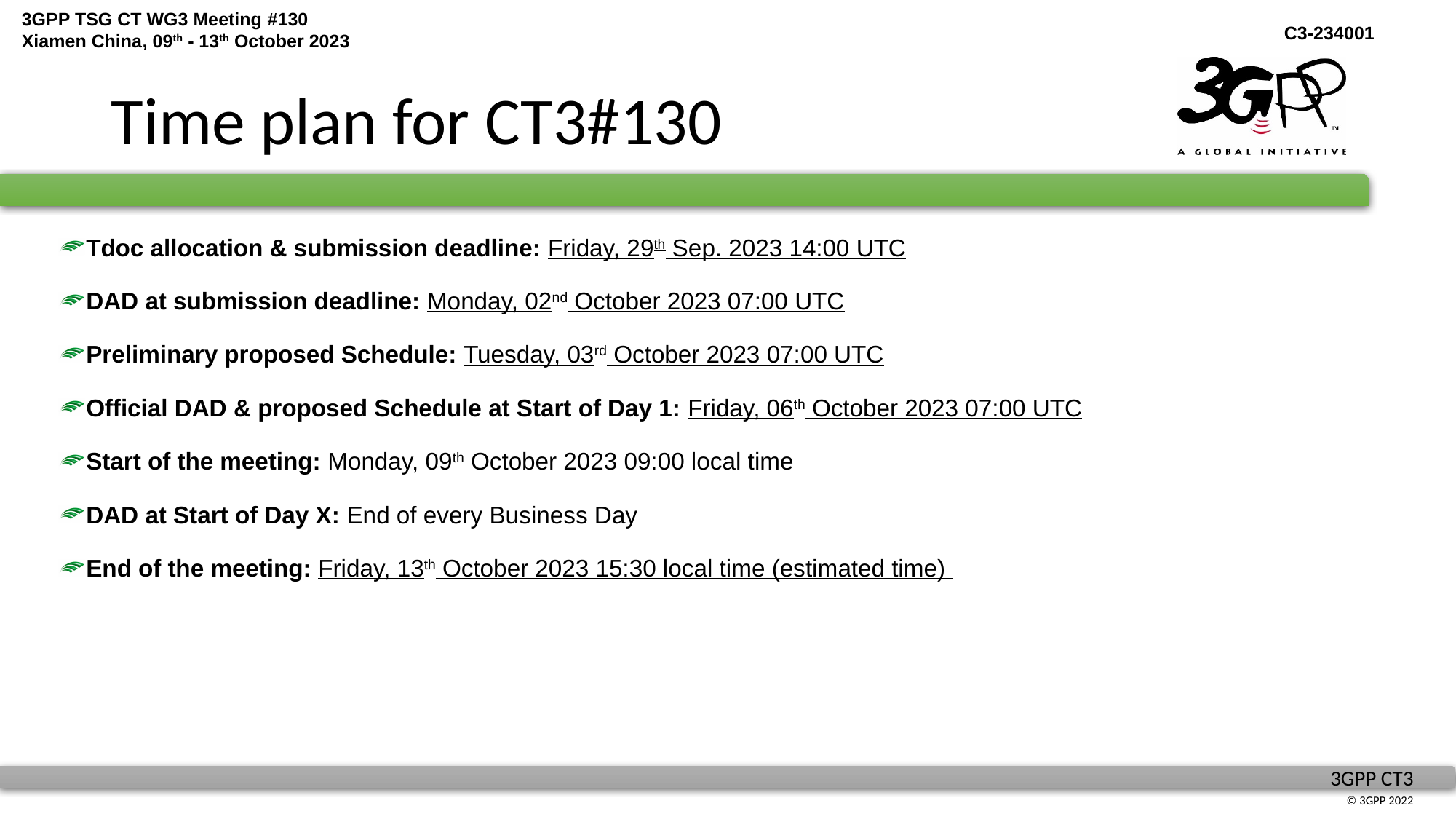

# Time plan for CT3#130
Tdoc allocation & submission deadline: Friday, 29th Sep. 2023 14:00 UTC
DAD at submission deadline: Monday, 02nd October 2023 07:00 UTC
Preliminary proposed Schedule: Tuesday, 03rd October 2023 07:00 UTC
Official DAD & proposed Schedule at Start of Day 1: Friday, 06th October 2023 07:00 UTC
Start of the meeting: Monday, 09th October 2023 09:00 local time
DAD at Start of Day X: End of every Business Day
End of the meeting: Friday, 13th October 2023 15:30 local time (estimated time)